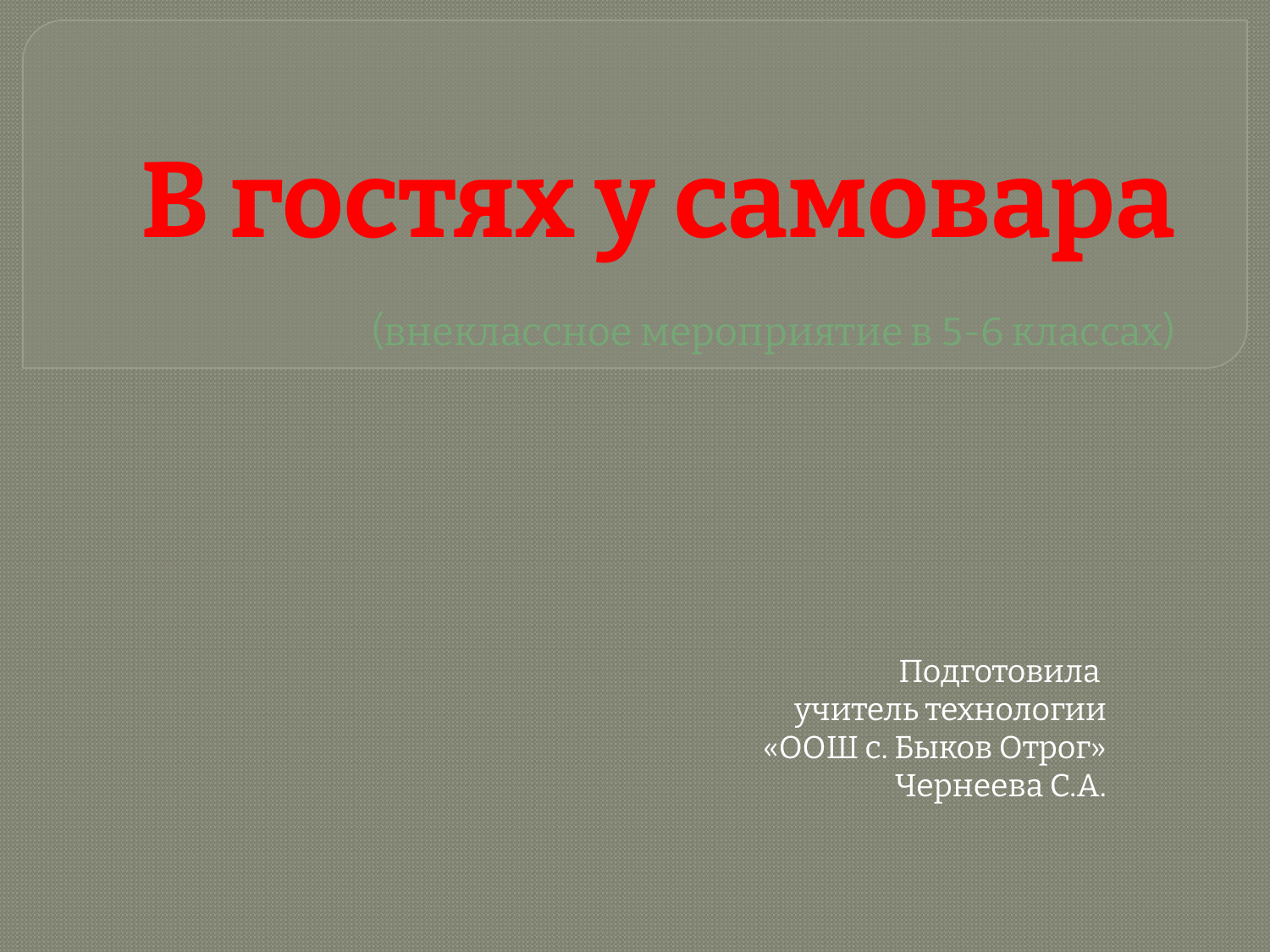

# В гостях у самовара (внеклассное мероприятие в 5-6 классах)
Подготовила
учитель технологии
 «ООШ с. Быков Отрог»
Чернеева С.А.